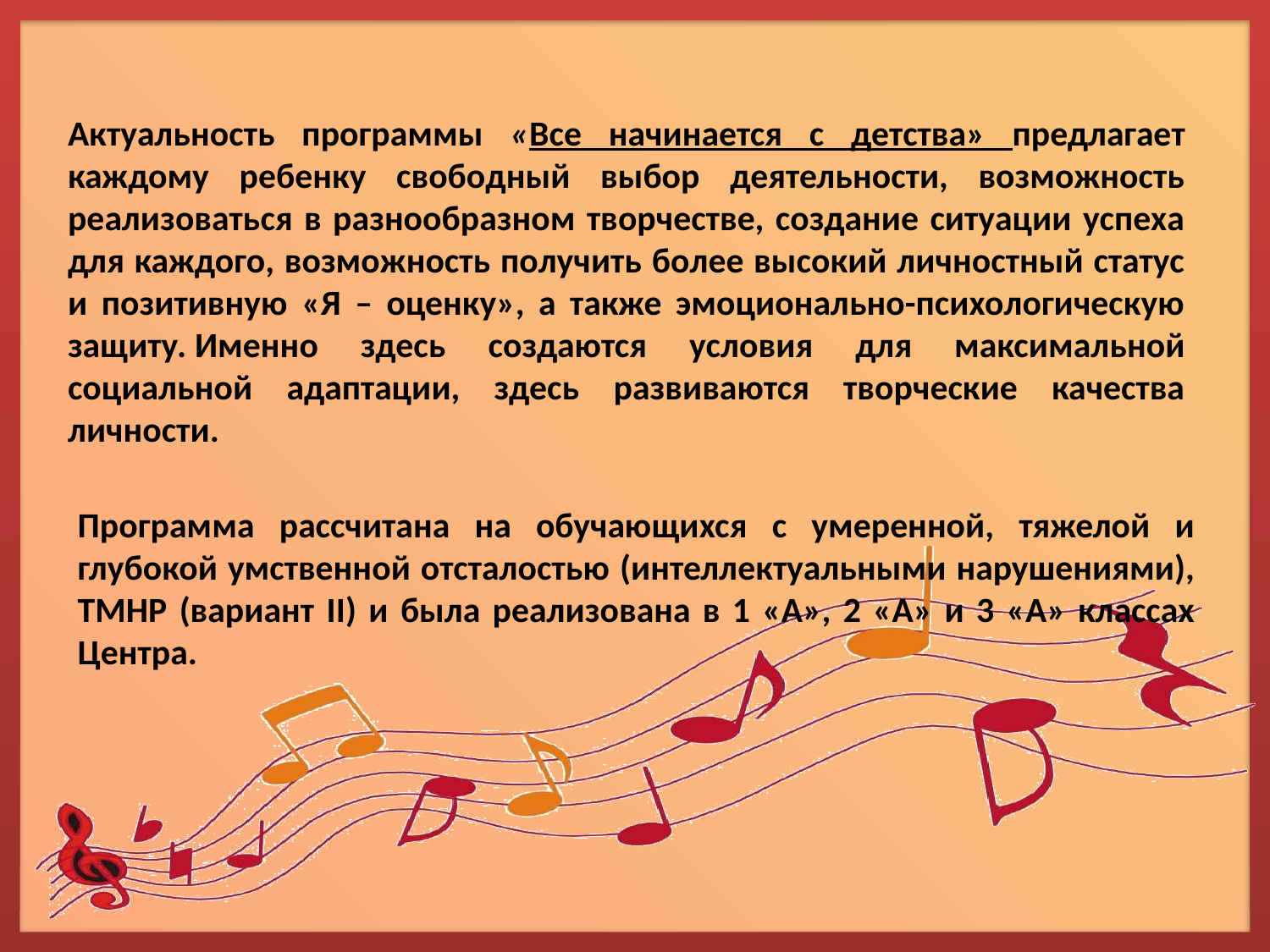

# Актуальность программы «Все начинается с детства» предлагает каждому ребенку свободный выбор деятельности, возможность реализоваться в разнообразном творчестве, создание ситуации успеха для каждого, возможность получить более высокий личностный статус и позитивную «Я – оценку», а также эмоционально-психологическую защиту. Именно здесь создаются условия для максимальной социальной адаптации, здесь развиваются творческие качества личности.
Программа рассчитана на обучающихся с умеренной, тяжелой и глубокой умственной отсталостью (интеллектуальными нарушениями), ТМНР (вариант II) и была реализована в 1 «А», 2 «А» и 3 «А» классах Центра.